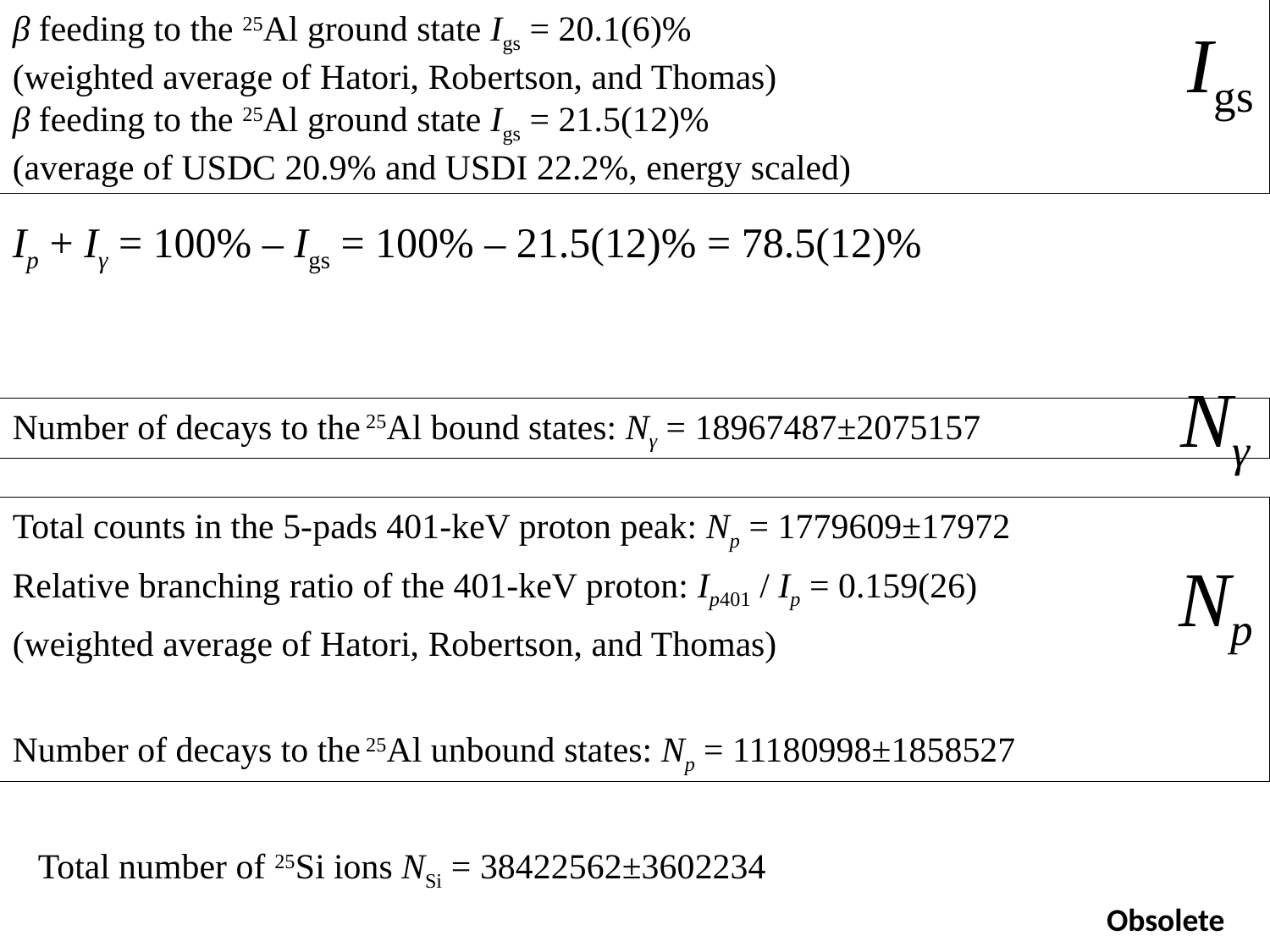

β feeding to the 25Al ground state Igs = 20.1(6)%
(weighted average of Hatori, Robertson, and Thomas)
β feeding to the 25Al ground state Igs = 21.5(12)%
(average of USDC 20.9% and USDI 22.2%, energy scaled)
Igs
Ip + Iγ = 100% – Igs = 100% – 21.5(12)% = 78.5(12)%
Nγ
Number of decays to the 25Al bound states: Nγ = 18967487±2075157
Total counts in the 5-pads 401-keV proton peak: Np = 1779609±17972
Relative branching ratio of the 401-keV proton: Ip401 / Ip = 0.159(26)
(weighted average of Hatori, Robertson, and Thomas)

Number of decays to the 25Al unbound states: Np = 11180998±1858527
Np
Total number of 25Si ions NSi = 38422562±3602234
Obsolete